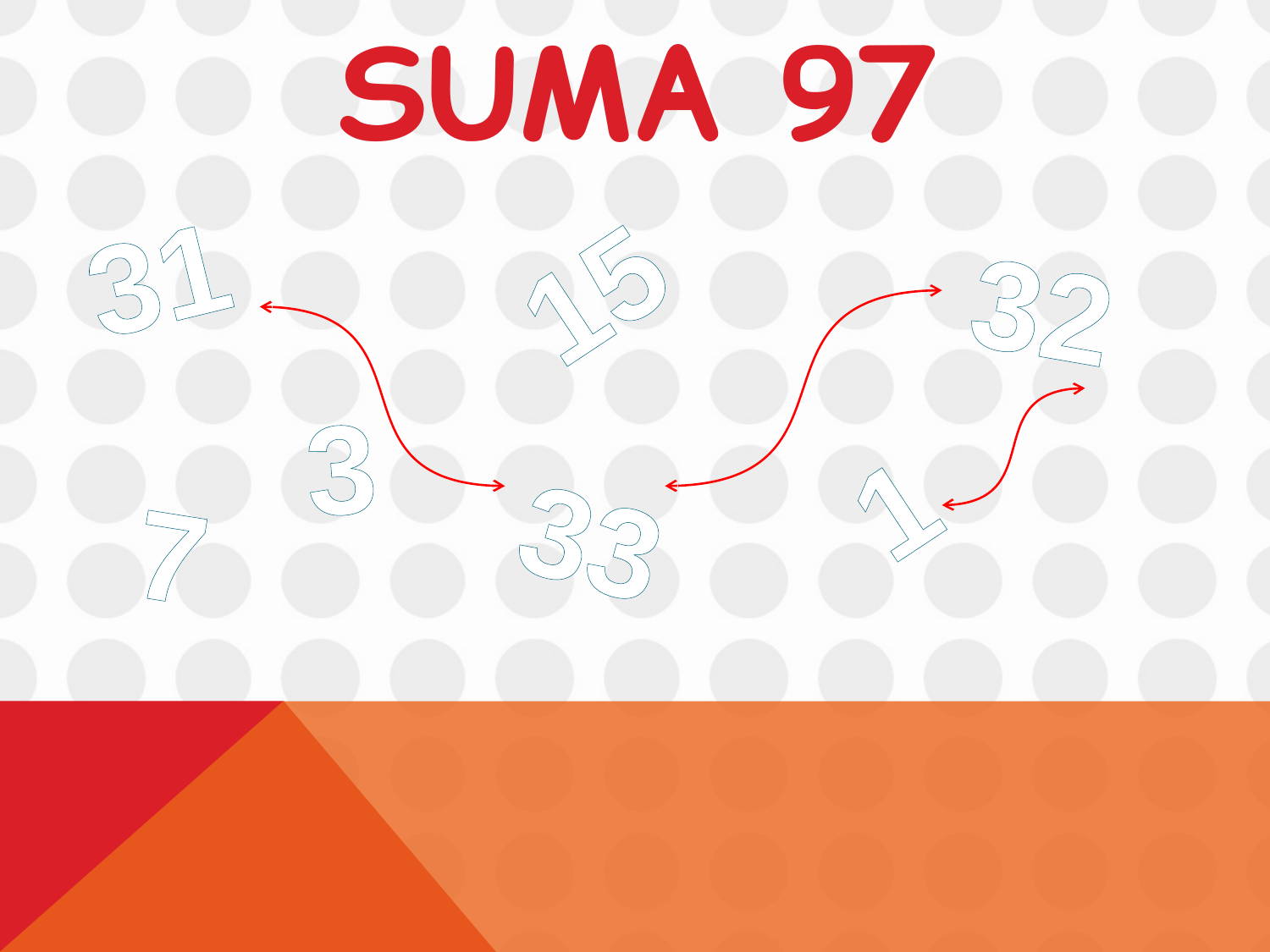

# Suma 97
31
15
32
3
1
33
7